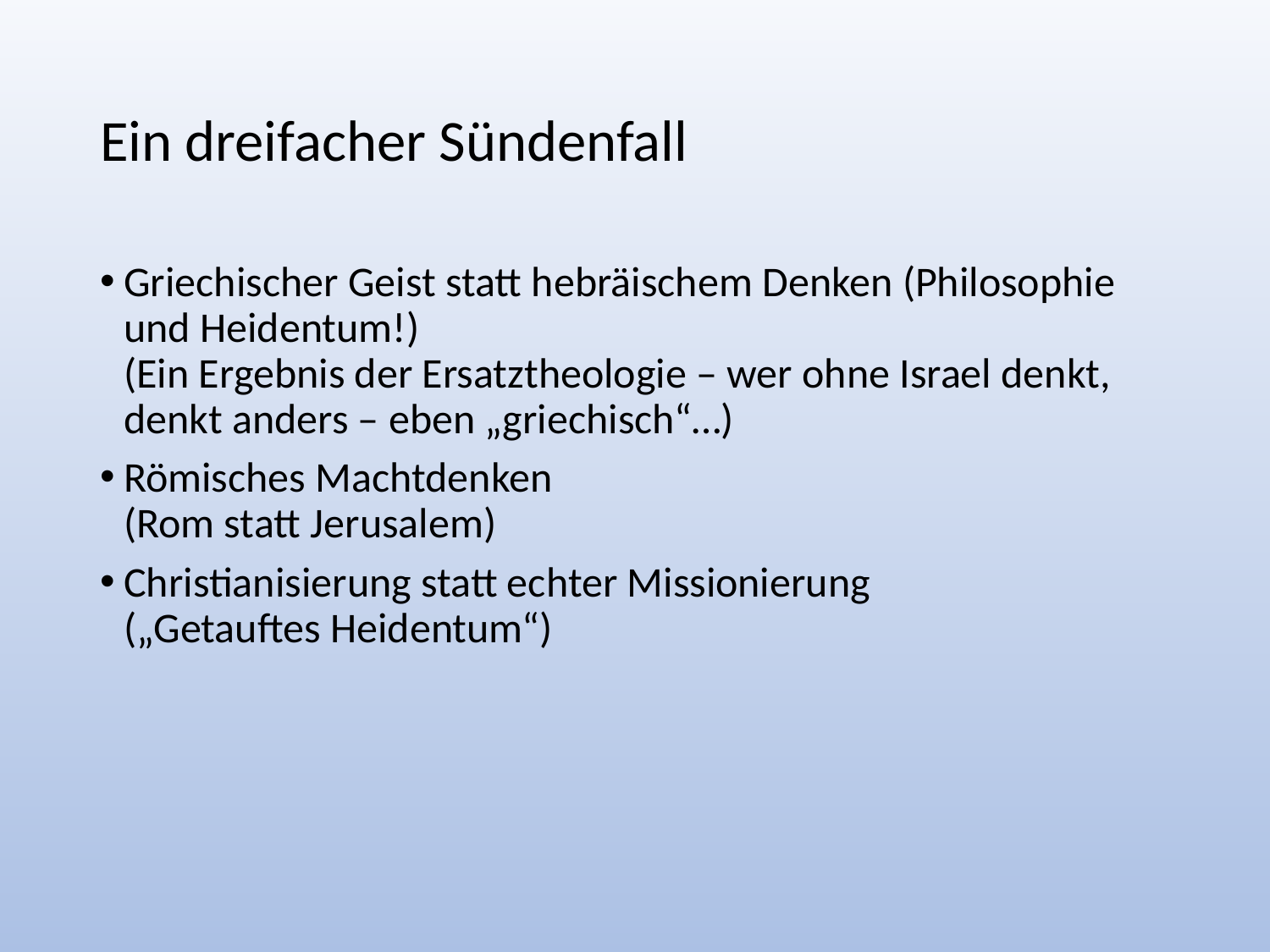

# Ein dreifacher Sündenfall
Griechischer Geist statt hebräischem Denken (Philosophie und Heidentum!)
(Ein Ergebnis der Ersatztheologie – wer ohne Israel denkt, denkt anders – eben „griechisch“…)
Römisches Machtdenken
(Rom statt Jerusalem)
Christianisierung statt echter Missionierung
(„Getauftes Heidentum“)